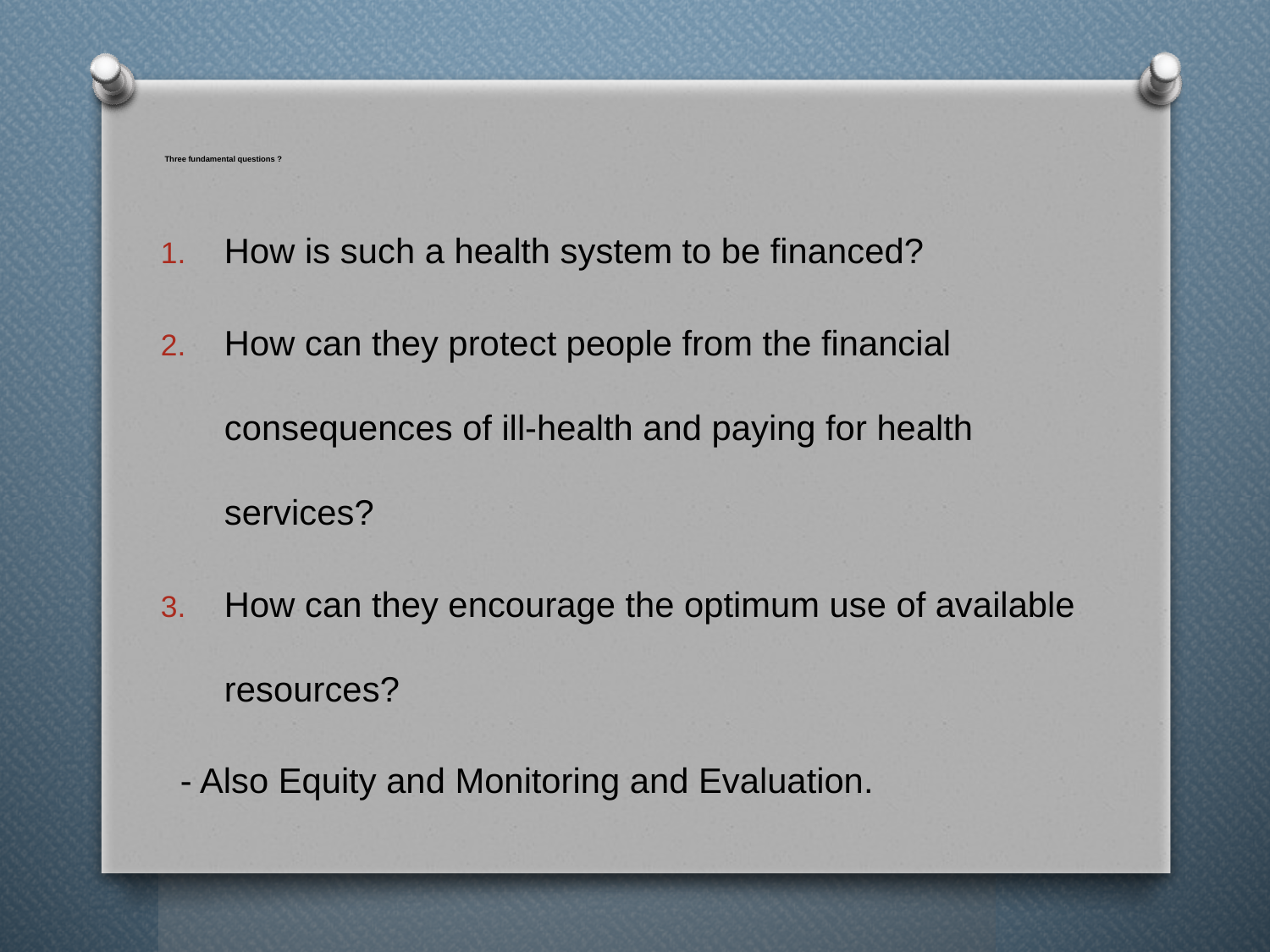

# Three fundamental questions ?
How is such a health system to be financed?
How can they protect people from the financial consequences of ill-health and paying for health services?
How can they encourage the optimum use of available resources?
  - Also Equity and Monitoring and Evaluation.